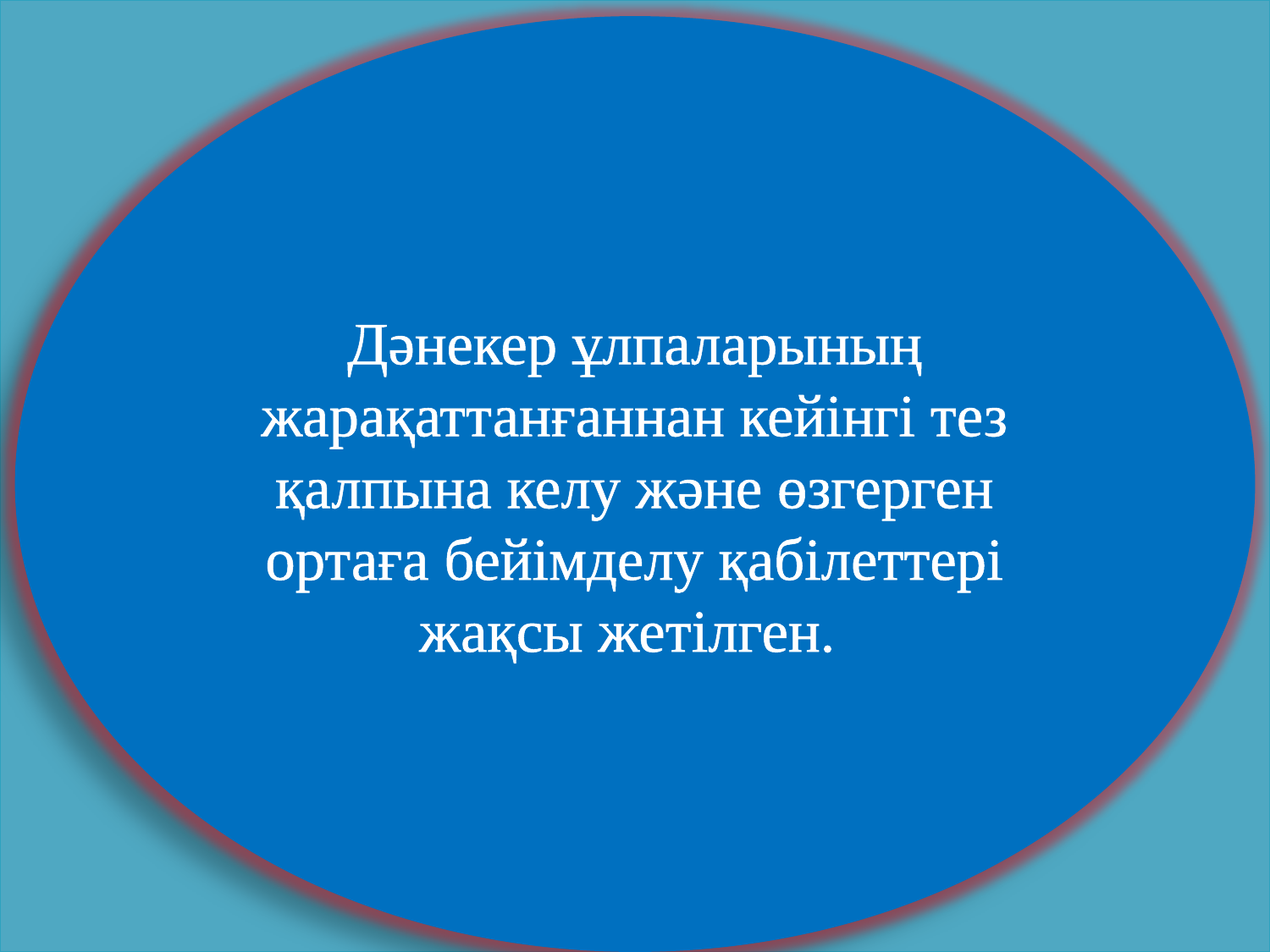

Дәнекер ұлпаларының жарақаттанғаннан кейінгі тез қалпына келу және өзгерген ортаға бейімделу қабілеттері жақсы жетілген.